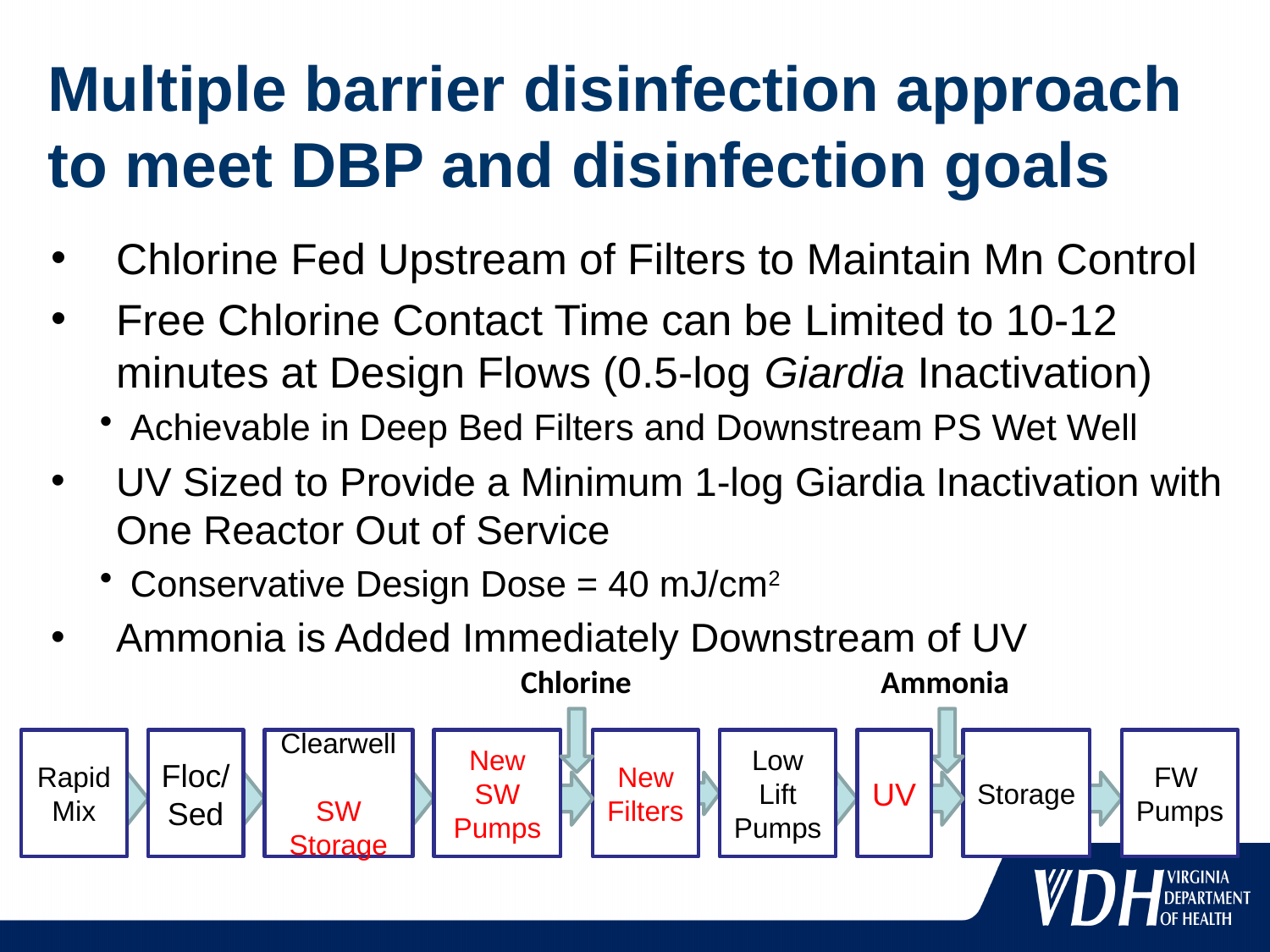

# Multiple barrier disinfection approach to meet DBP and disinfection goals
Chlorine Fed Upstream of Filters to Maintain Mn Control
Free Chlorine Contact Time can be Limited to 10-12 minutes at Design Flows (0.5-log Giardia Inactivation)
Achievable in Deep Bed Filters and Downstream PS Wet Well
UV Sized to Provide a Minimum 1-log Giardia Inactivation with One Reactor Out of Service
Conservative Design Dose = 40 mJ/cm2
Ammonia is Added Immediately Downstream of UV
Chlorine
Ammonia

Rapid Mix
Floc/
Sed
Clearwell
SW
Storage
New SW Pumps
New Filters
Low Lift Pumps
UV
Storage
FW
Pumps